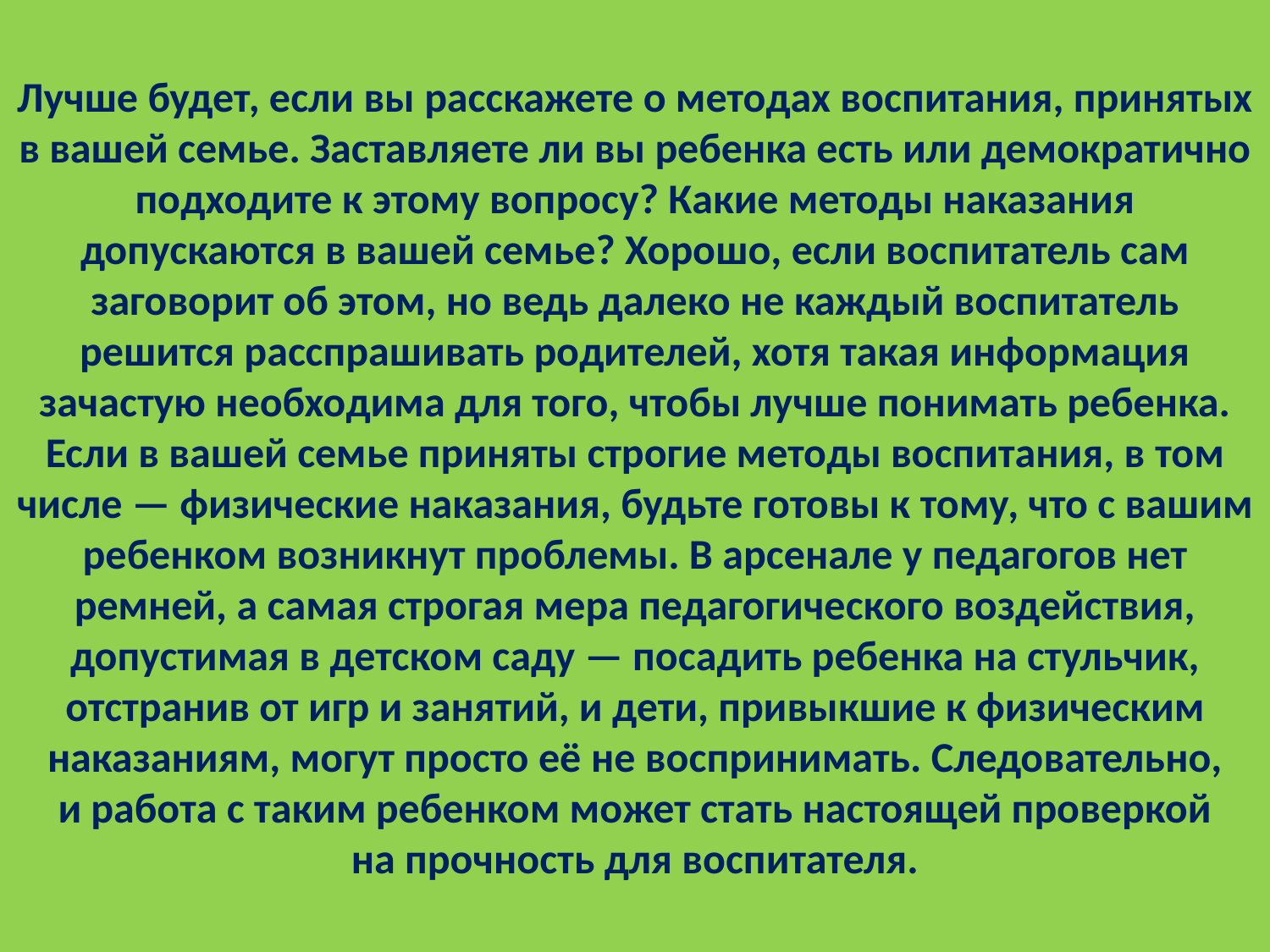

# Лучше будет, если вы расскажете о методах воспитания, принятых в вашей семье. Заставляете ли вы ребенка есть или демократично подходите к этому вопросу? Какие методы наказания допускаются в вашей семье? Хорошо, если воспитатель сам заговорит об этом, но ведь далеко не каждый воспитатель решится расспрашивать родителей, хотя такая информация зачастую необходима для того, чтобы лучше понимать ребенка. Если в вашей семье приняты строгие методы воспитания, в том числе — физические наказания, будьте готовы к тому, что с вашим ребенком возникнут проблемы. В арсенале у педагогов нет ремней, а самая строгая мера педагогического воздействия, допустимая в детском саду — посадить ребенка на стульчик, отстранив от игр и занятий, и дети, привыкшие к физическим наказаниям, могут просто её не воспринимать. Следовательно, и работа с таким ребенком может стать настоящей проверкой на прочность для воспитателя.